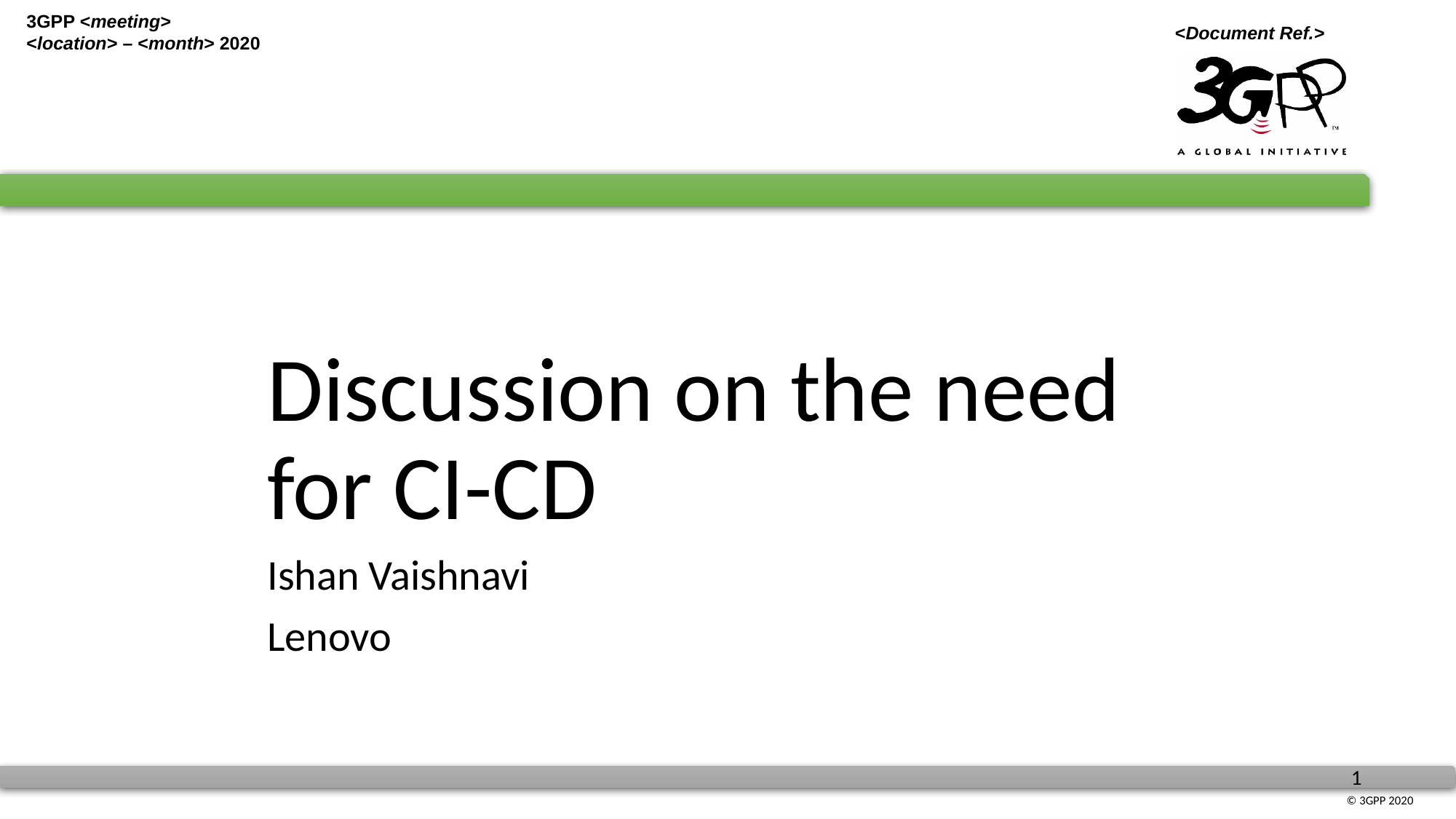

# Discussion on the need for CI-CD
Ishan Vaishnavi
Lenovo